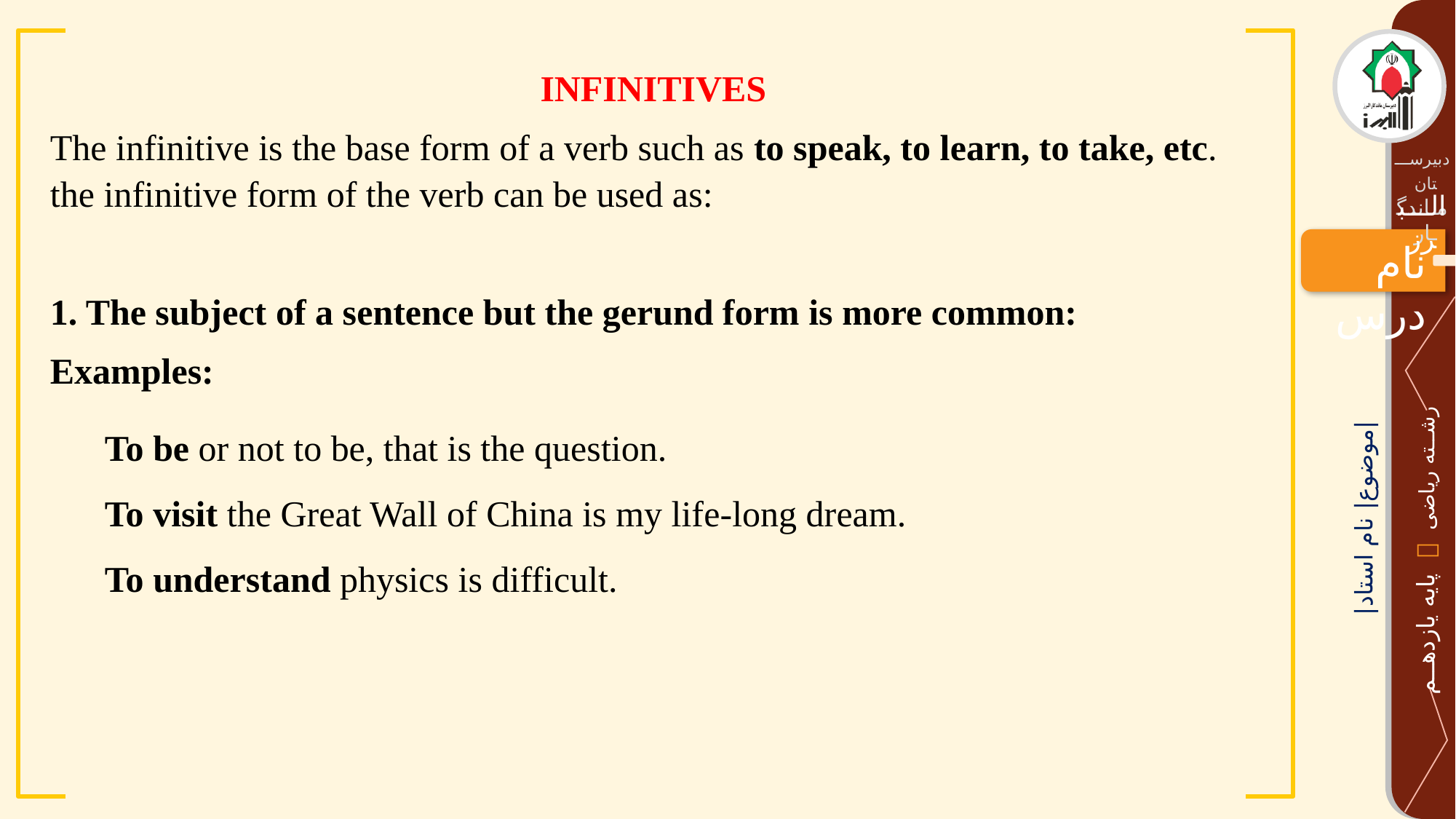

INFINITIVES
The infinitive is the base form of a verb such as to speak, to learn, to take, etc. the infinitive form of the verb can be used as:

1. The subject of a sentence but the gerund form is more common:
Examples:
To be or not to be, that is the question.
To visit the Great Wall of China is my life-long dream.
To understand physics is difficult.